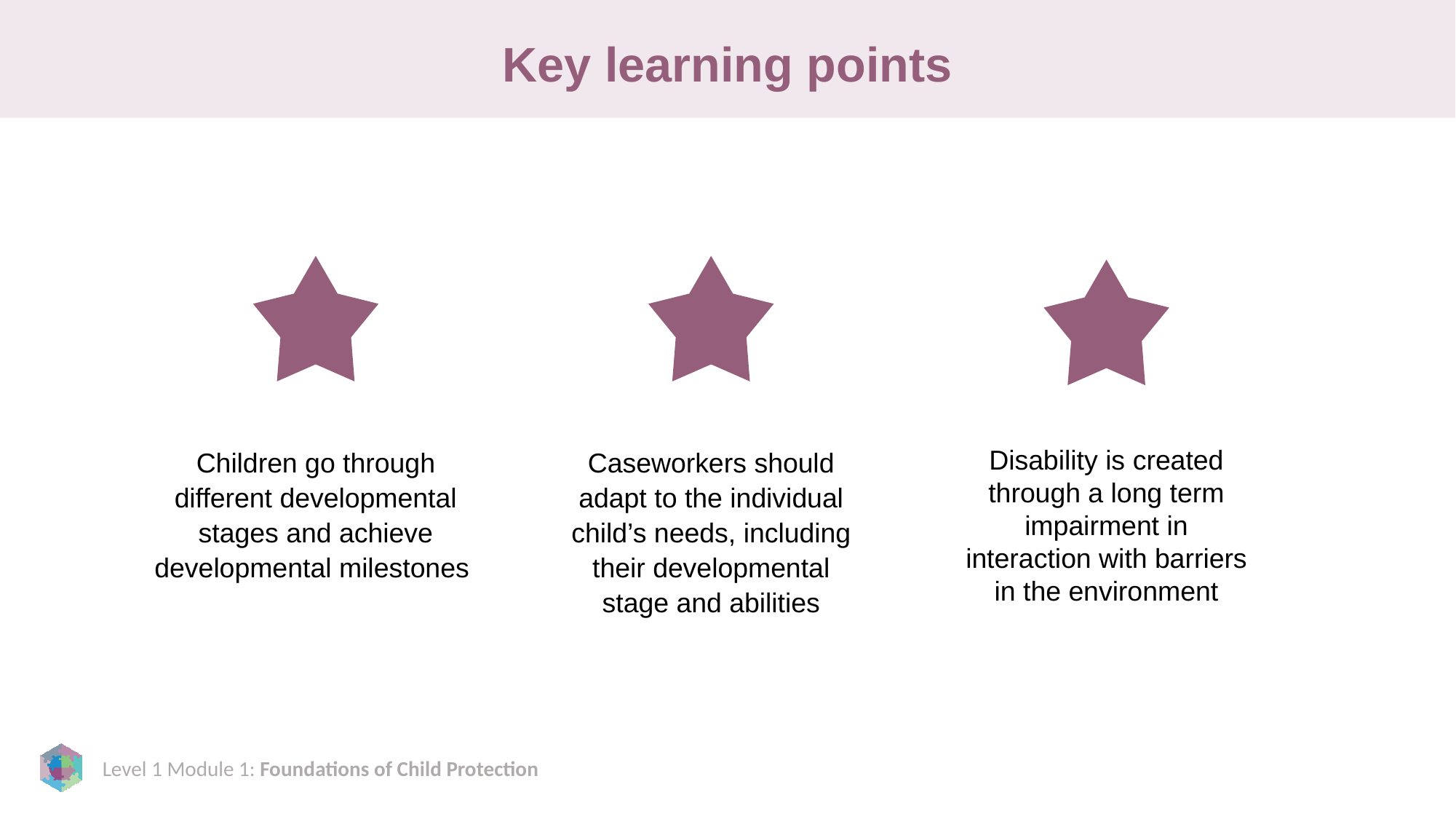

# Key learning points

Children go through different developmental stages and achieve developmental milestones
Caseworkers should adapt to the individual child’s needs, including their developmental stage and abilities
Disability is created through a long term impairment in interaction with barriers in the environment